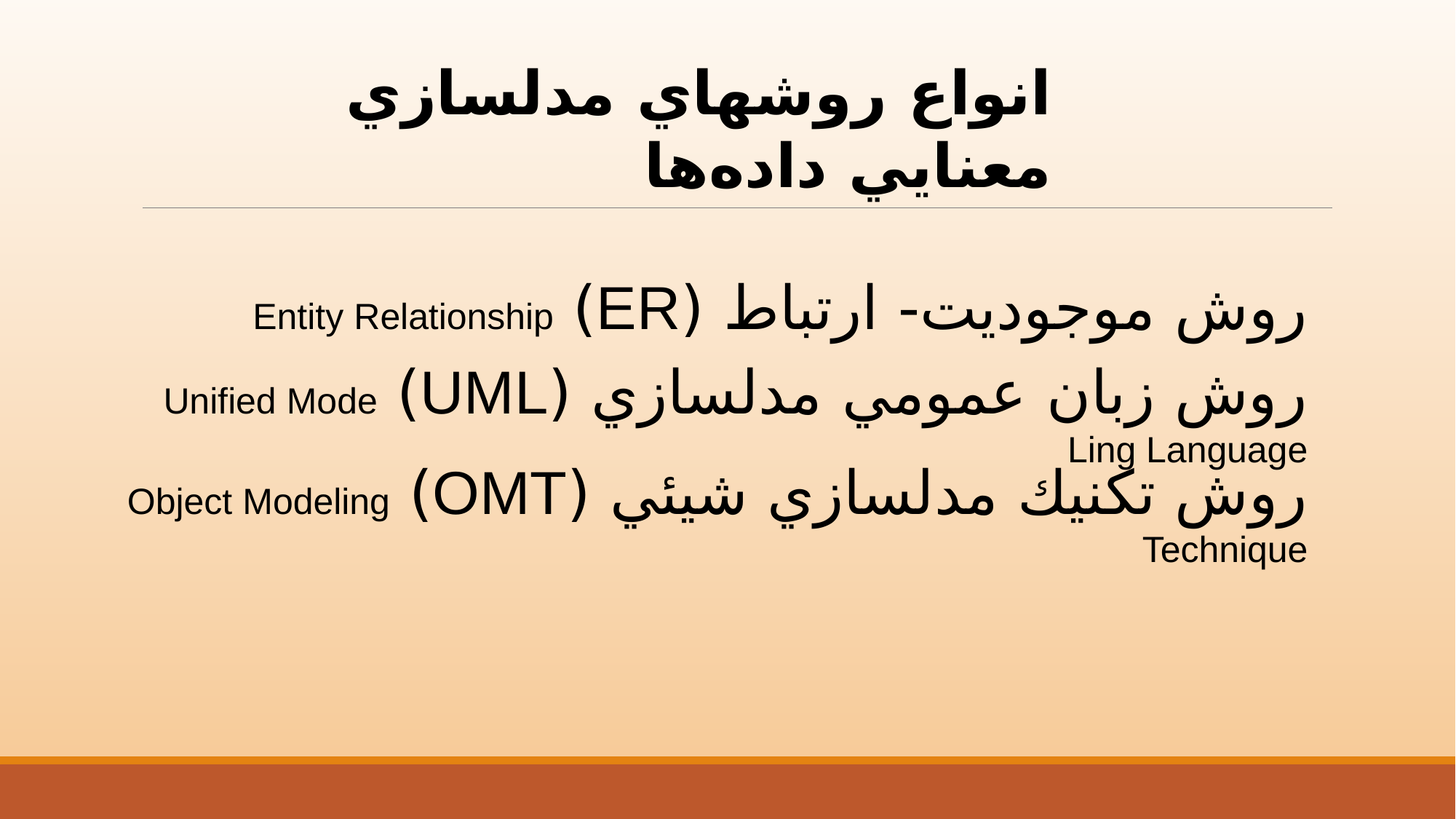

انواع روشهاي مدلسازي معنايي داده‌ها
روش موجوديت- ارتباط (ER) Entity Relationship
روش زبان عمومي مدلسازي (UML) Unified Mode Ling Language
روش تكنيك مدلسازي شيئي (OMT) Object Modeling Technique